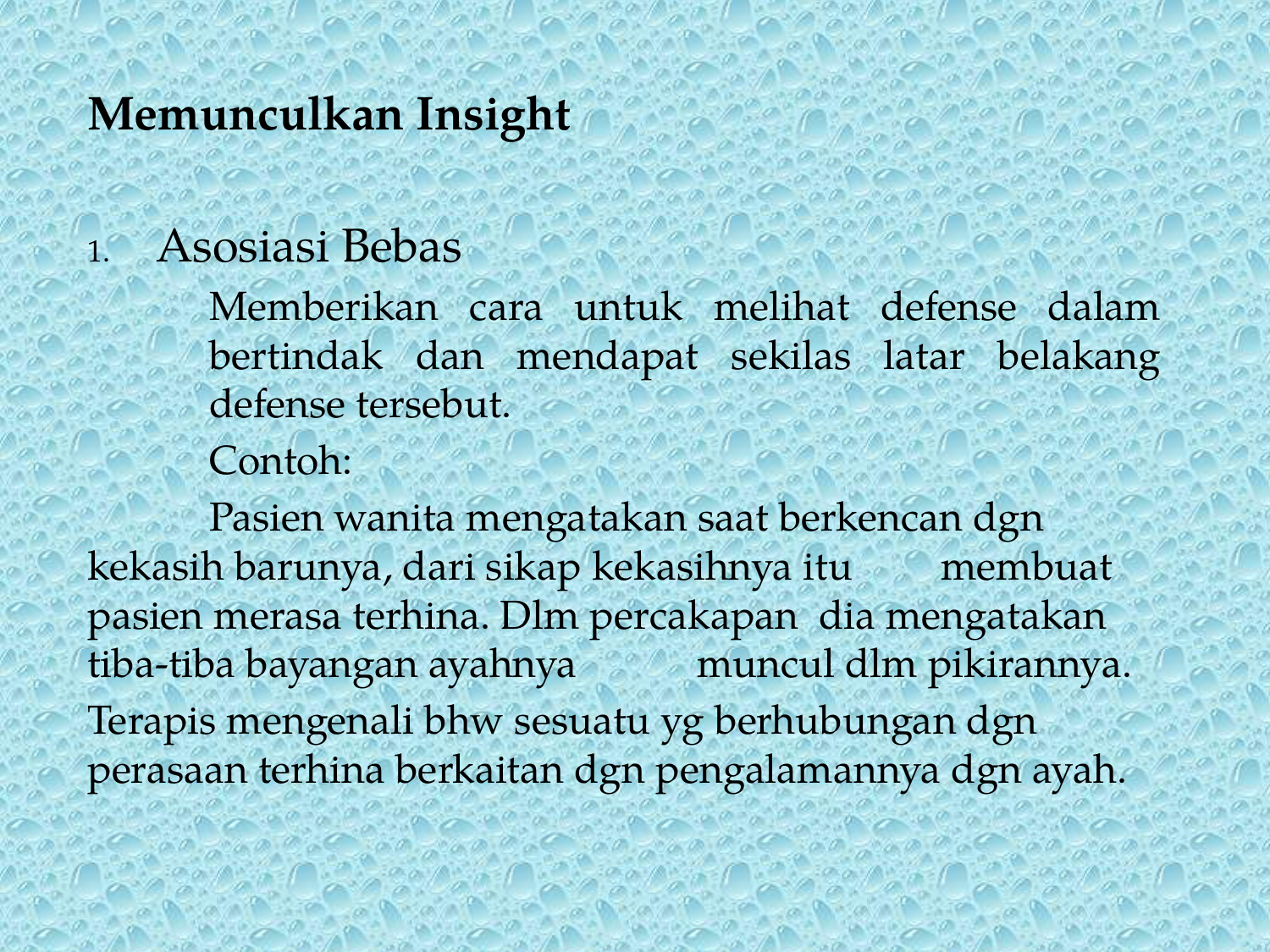

Memunculkan Insight

Asosiasi Bebas
	Memberikan cara untuk melihat defense dalam bertindak dan mendapat sekilas latar belakang defense tersebut.
	Contoh:
	Pasien wanita mengatakan saat berkencan dgn 	kekasih barunya, dari sikap kekasihnya itu 	membuat pasien merasa terhina. Dlm percakapan 	dia mengatakan tiba-tiba bayangan ayahnya 	muncul dlm pikirannya.
Terapis mengenali bhw sesuatu yg berhubungan dgn perasaan terhina berkaitan dgn pengalamannya dgn ayah.